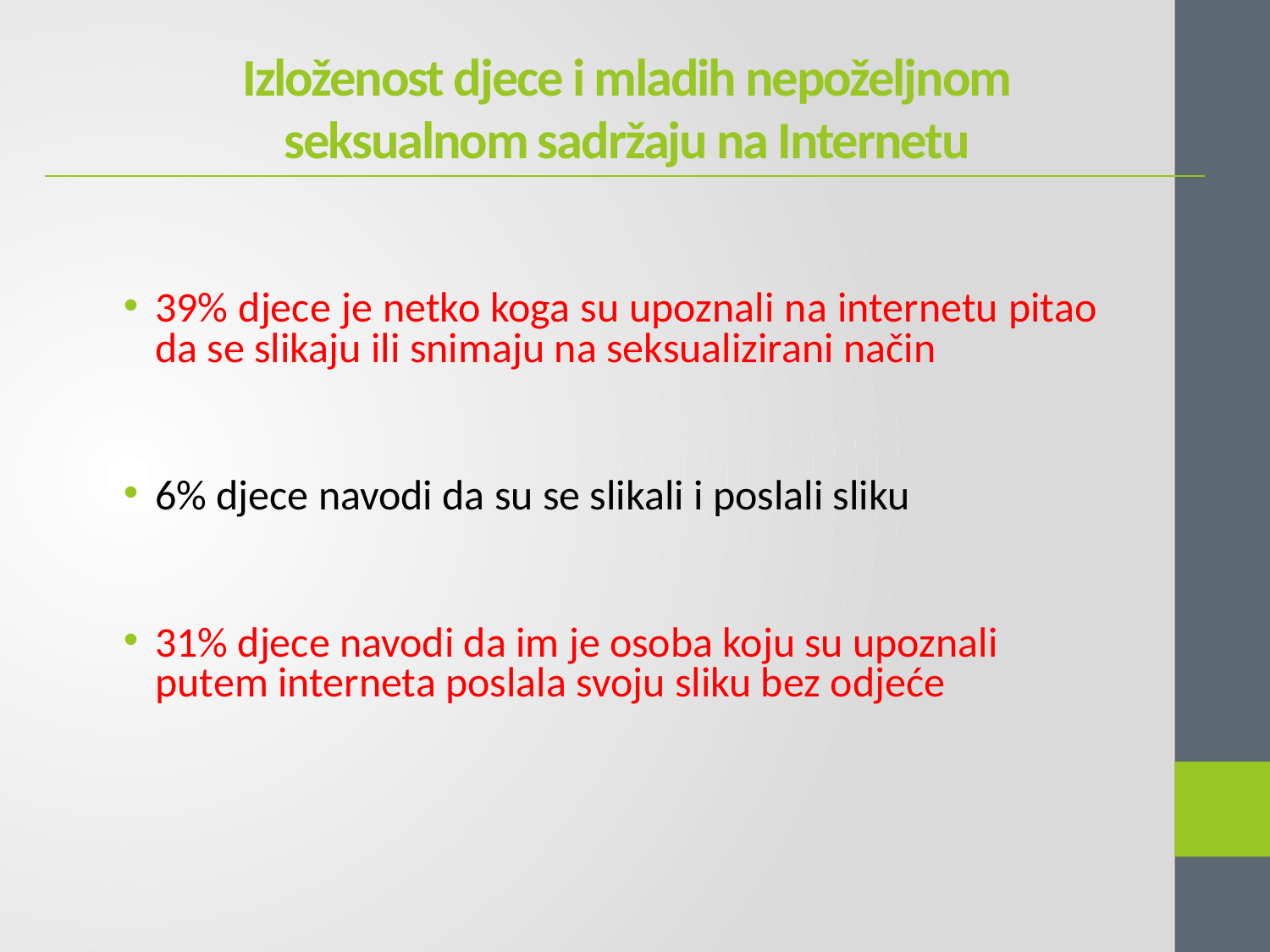

# Izloženost djece i mladih nepoželjnom seksualnom sadržaju na Internetu

39% djece je netko koga su upoznali na internetu pitao da se slikaju ili snimaju na seksualizirani način

6% djece navodi da su se slikali i poslali sliku

31% djece navodi da im je osoba koju su upoznali putem interneta poslala svoju sliku bez odjeće